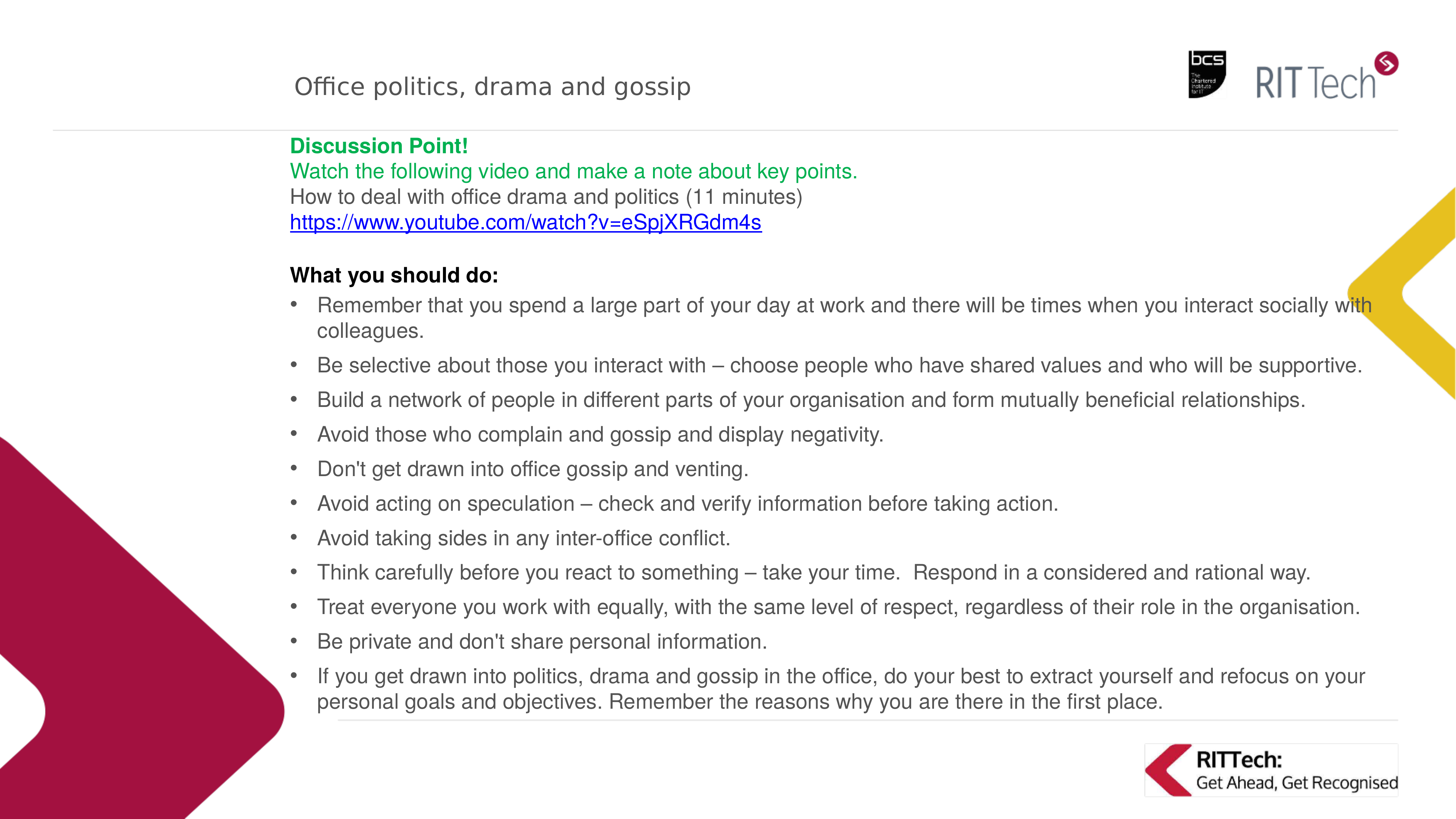

# Office politics, drama and gossip
Discussion Point!
Watch the following video and make a note about key points.
How to deal with office drama and politics (11 minutes)
https://www.youtube.com/watch?v=eSpjXRGdm4s
What you should do:

Remember that you spend a large part of your day at work and there will be times when you interact socially with colleagues.
Be selective about those you interact with – choose people who have shared values and who will be supportive.
Build a network of people in different parts of your organisation and form mutually beneficial relationships.
Avoid those who complain and gossip and display negativity.
Don't get drawn into office gossip and venting.
Avoid acting on speculation – check and verify information before taking action.
Avoid taking sides in any inter-office conflict.
Think carefully before you react to something – take your time.  Respond in a considered and rational way.
Treat everyone you work with equally, with the same level of respect, regardless of their role in the organisation.
Be private and don't share personal information.
If you get drawn into politics, drama and gossip in the office, do your best to extract yourself and refocus on your personal goals and objectives. Remember the reasons why you are there in the first place.